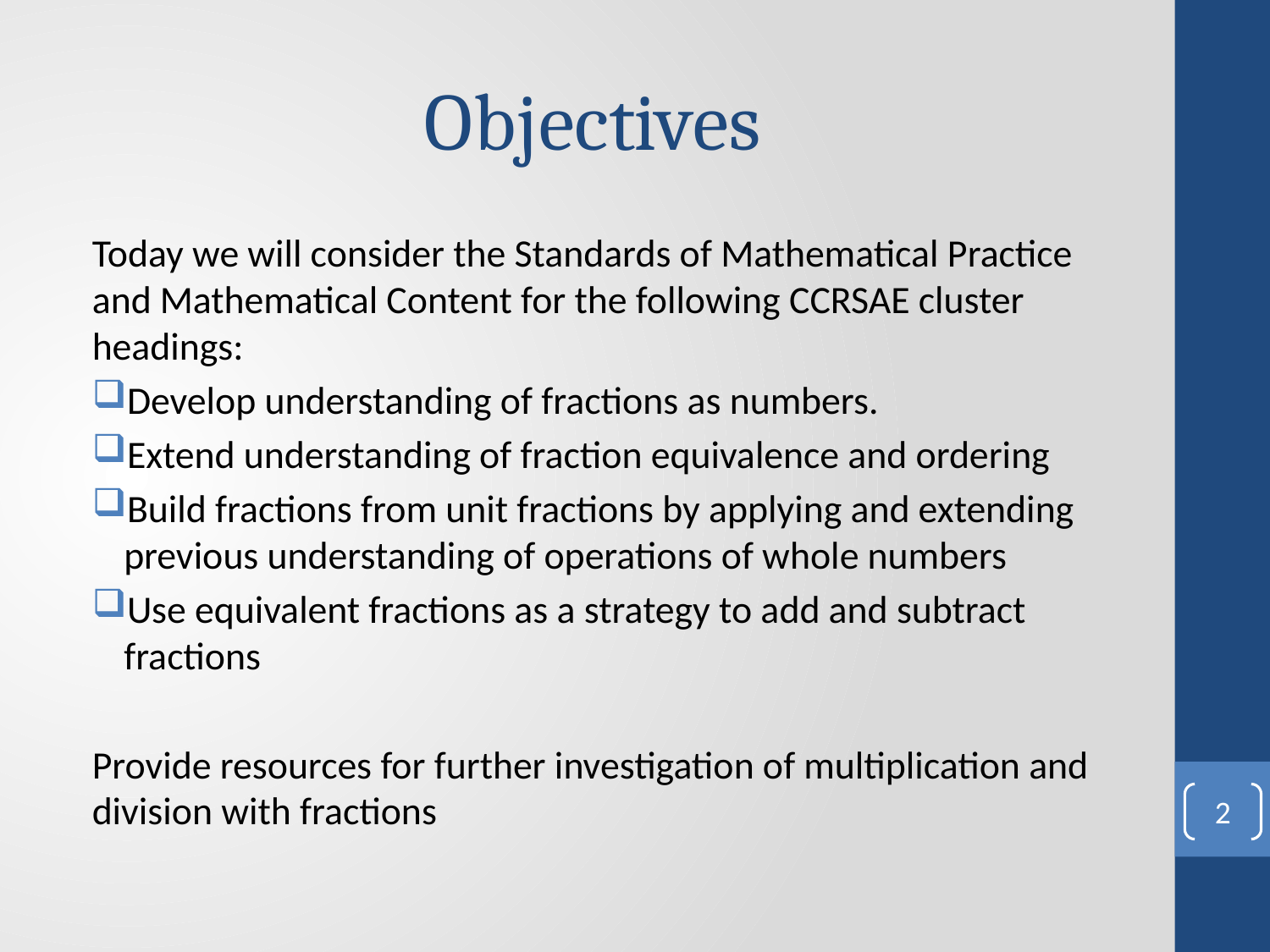

# Objectives
Today we will consider the Standards of Mathematical Practice and Mathematical Content for the following CCRSAE cluster headings:
Develop understanding of fractions as numbers.
Extend understanding of fraction equivalence and ordering
Build fractions from unit fractions by applying and extending previous understanding of operations of whole numbers
Use equivalent fractions as a strategy to add and subtract fractions

Provide resources for further investigation of multiplication and division with fractions

2